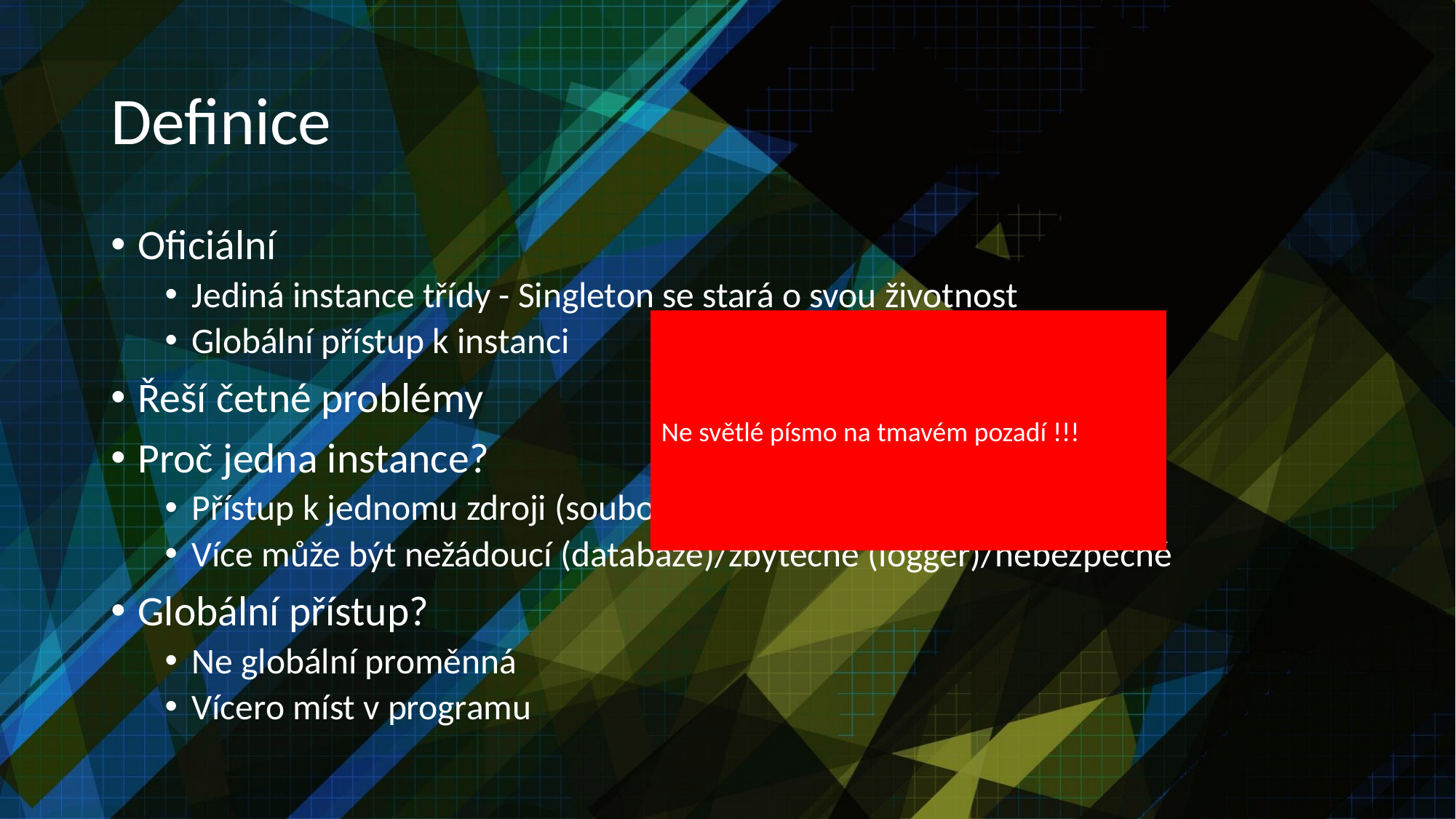

# Definice
Oficiální
Jediná instance třídy - Singleton se stará o svou životnost
Globální přístup k instanci
Řeší četné problémy
Proč jedna instance?
Přístup k jednomu zdroji (soubor, databáze, správa systému)
Více může být nežádoucí (databáze)/zbytečné (logger)/nebezpečné
Globální přístup?
Ne globální proměnná
Vícero míst v programu

Ne světlé písmo na tmavém pozadí !!!